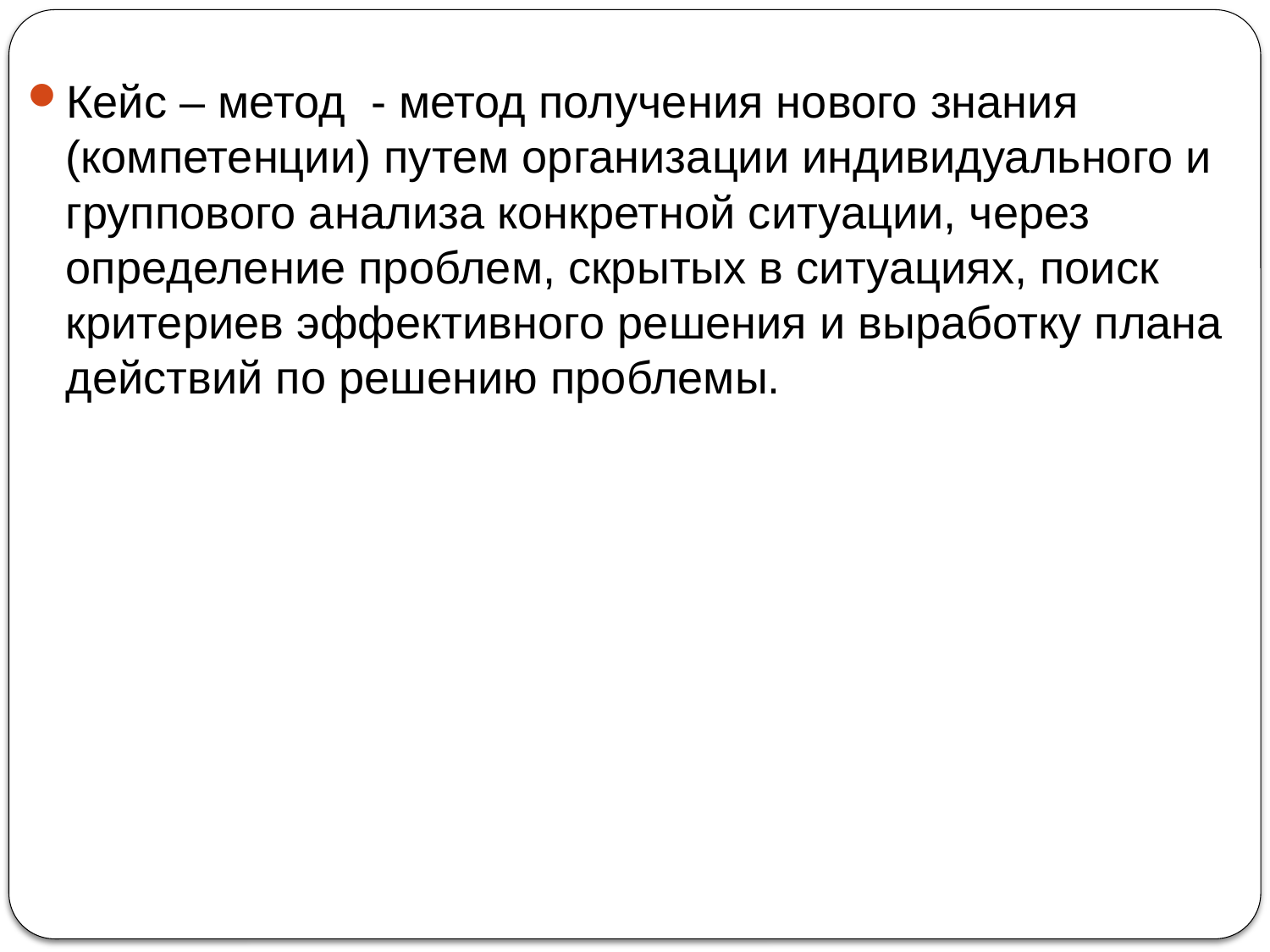

Кейс – метод  - метод получения нового знания (компетенции) путем организации индивидуального и группового анализа конкретной ситуации, через определение проблем, скрытых в ситуациях, поиск критериев эффективного решения и выработку плана действий по решению проблемы.